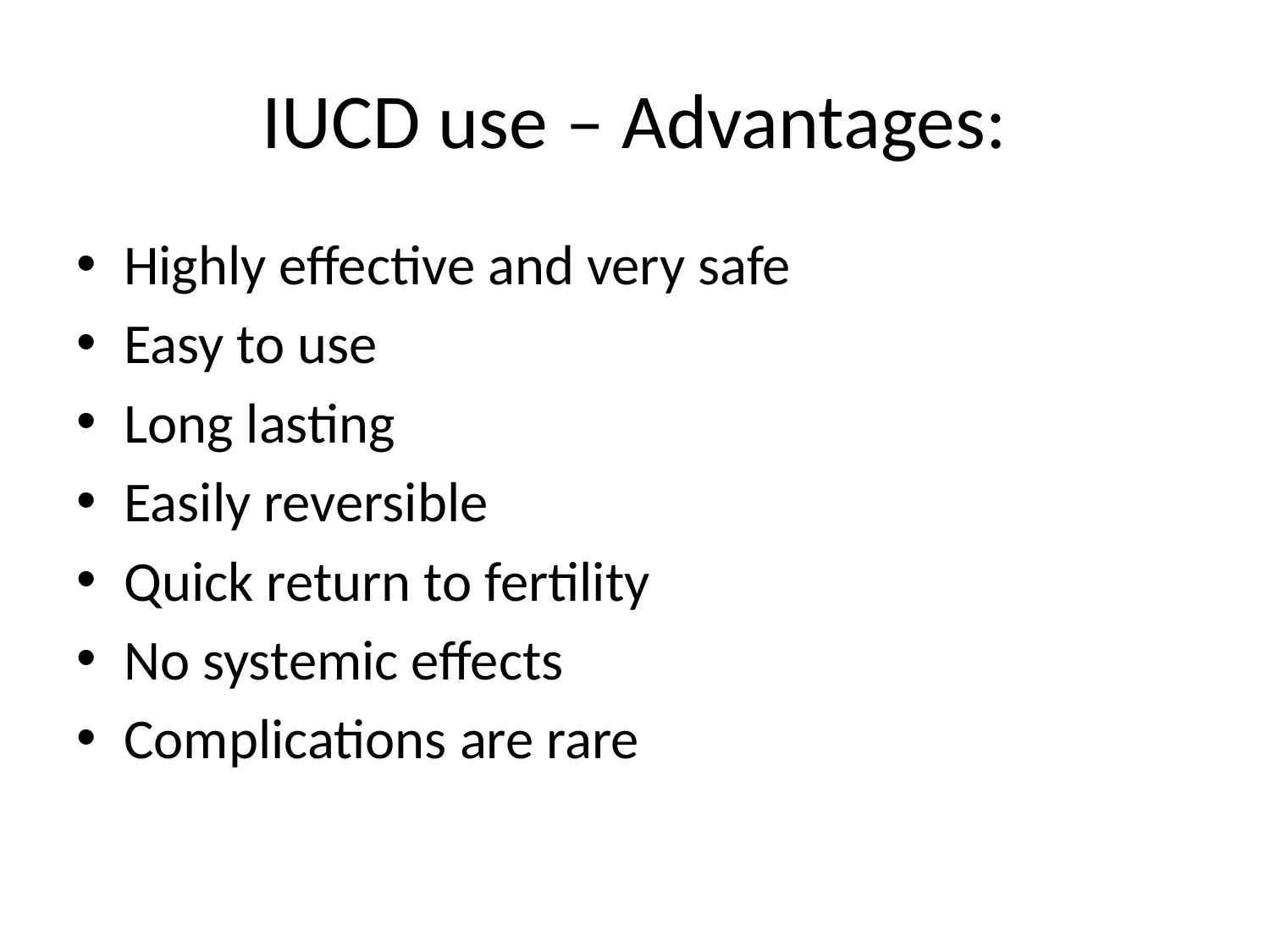

# IUCD use – Advantages:
Highly effective and very safe
Easy to use
Long lasting
Easily reversible
Quick return to fertility
No systemic effects
Complications are rare